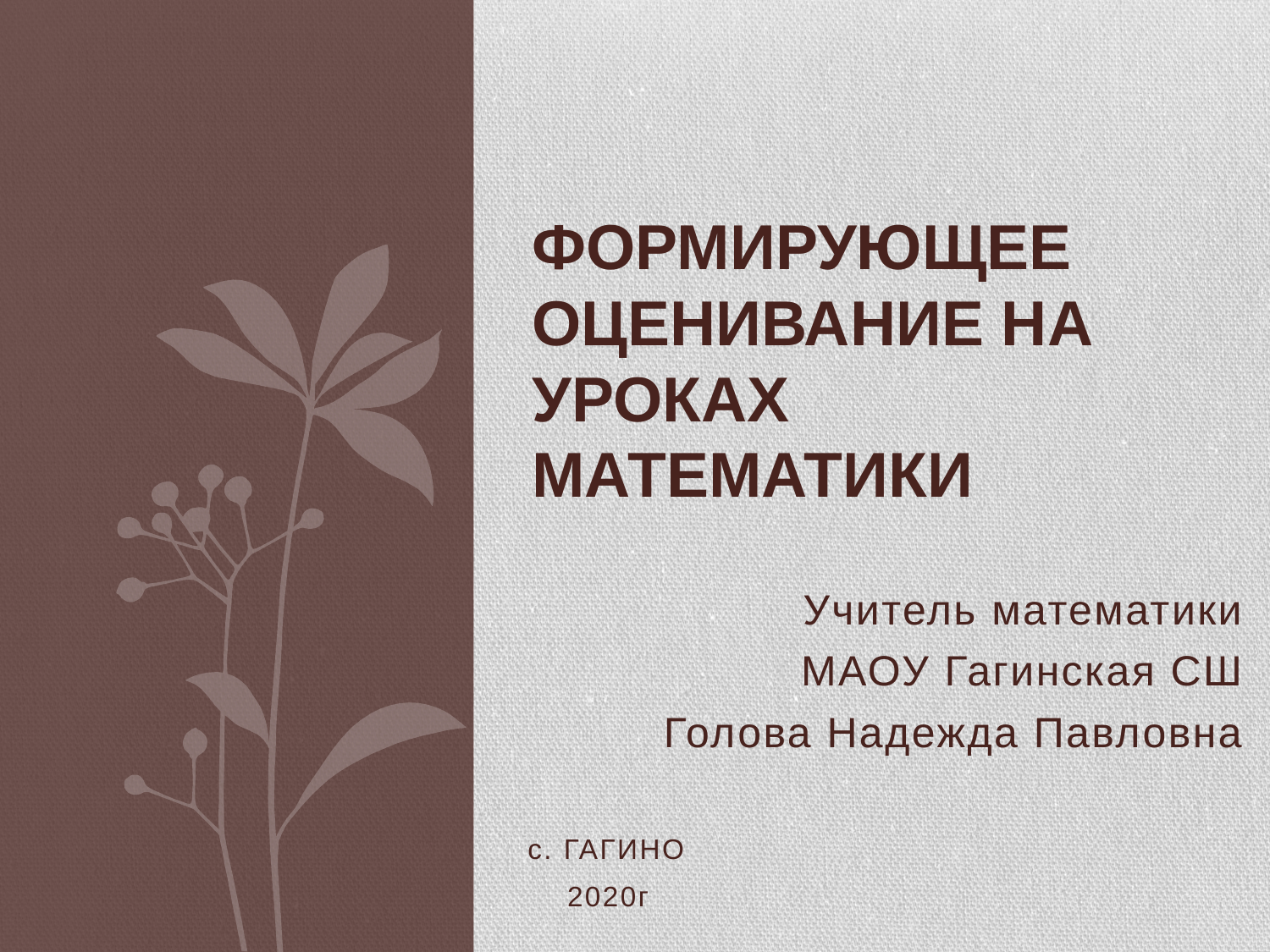

# ФОРМИРУЮЩЕЕ ОЦЕНИВАНИЕ НА УРОКАХ МАТЕМАТИКИ
Учитель математики
МАОУ Гагинская СШ
Голова Надежда Павловна

с. ГАГИНО
    2020г